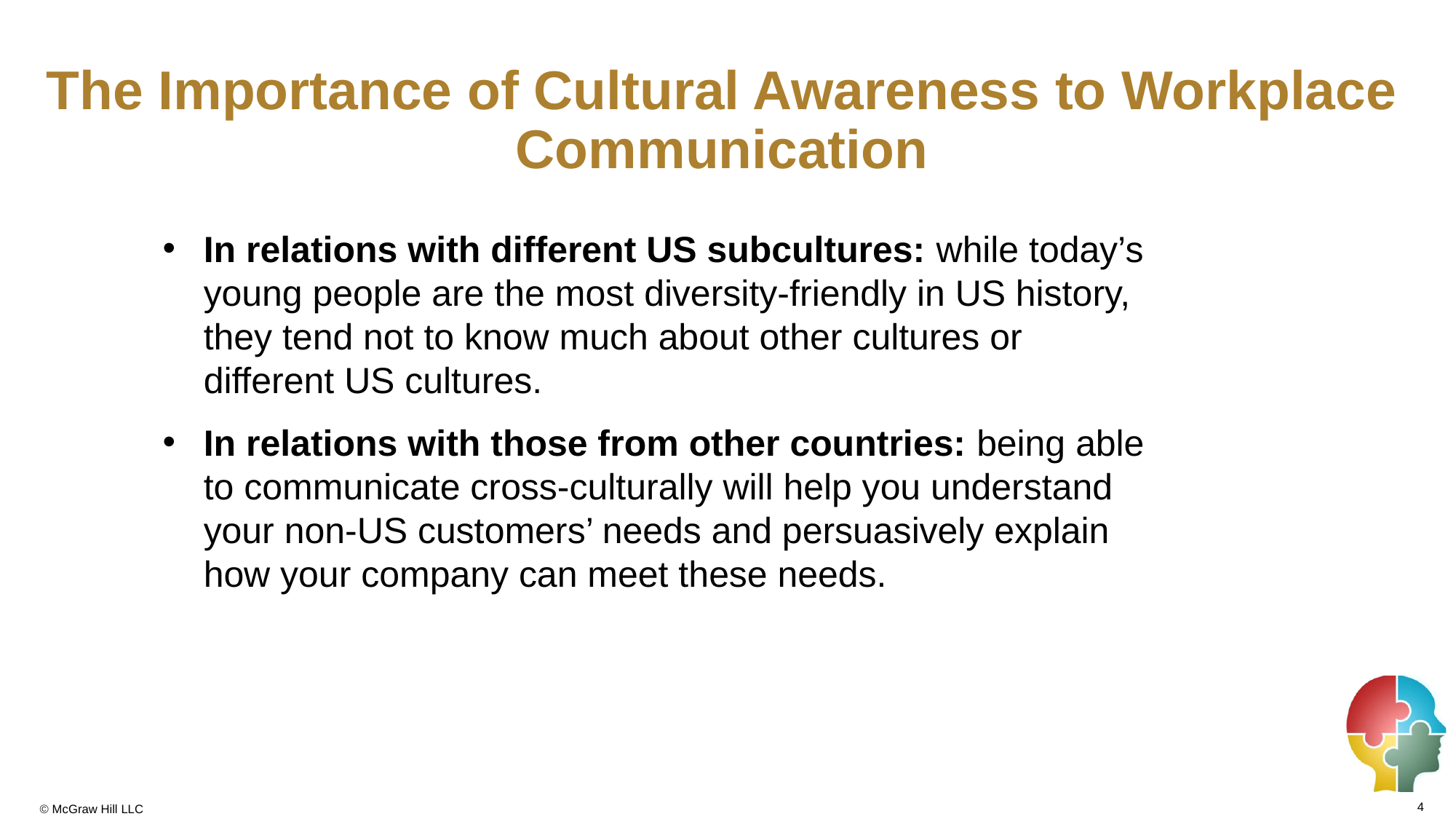

# The Importance of Cultural Awareness to Workplace Communication
In relations with different US subcultures: while today’s young people are the most diversity-friendly in US history, they tend not to know much about other cultures or different US cultures.
In relations with those from other countries: being able to communicate cross-culturally will help you understand your non-US customers’ needs and persuasively explain how your company can meet these needs.
4